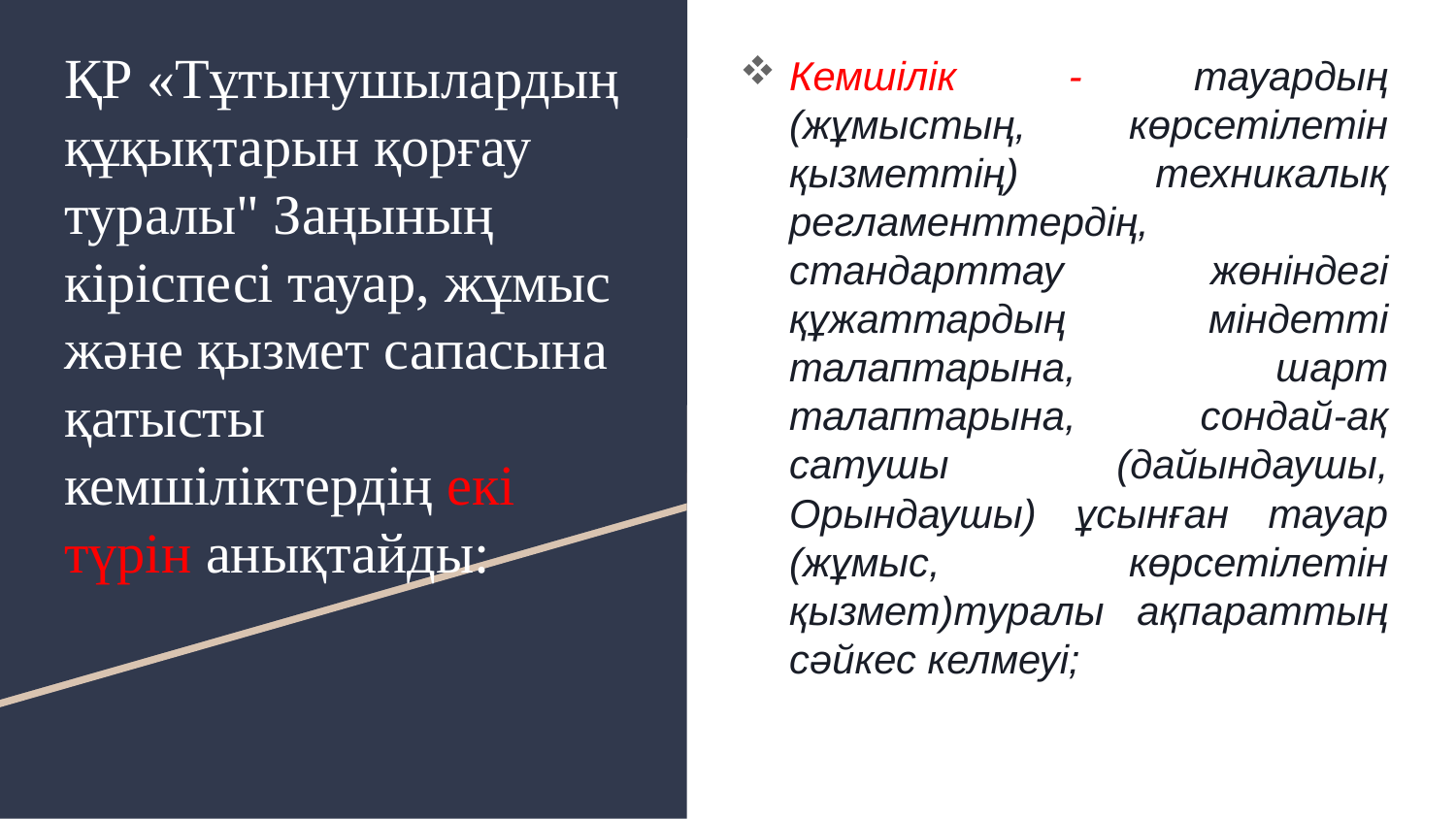

# ҚР «Тұтынушылардың құқықтарын қорғау туралы" Заңының кіріспесі тауар, жұмыс және қызмет сапасына қатысты кемшіліктердің екі түрін анықтайды:
Кемшілік - тауардың (жұмыстың, көрсетілетін қызметтің) техникалық регламенттердің, стандарттау жөніндегі құжаттардың міндетті талаптарына, шарт талаптарына, сондай-ақ сатушы (дайындаушы, Орындаушы) ұсынған тауар (жұмыс, көрсетілетін қызмет)туралы ақпараттың сәйкес келмеуі;